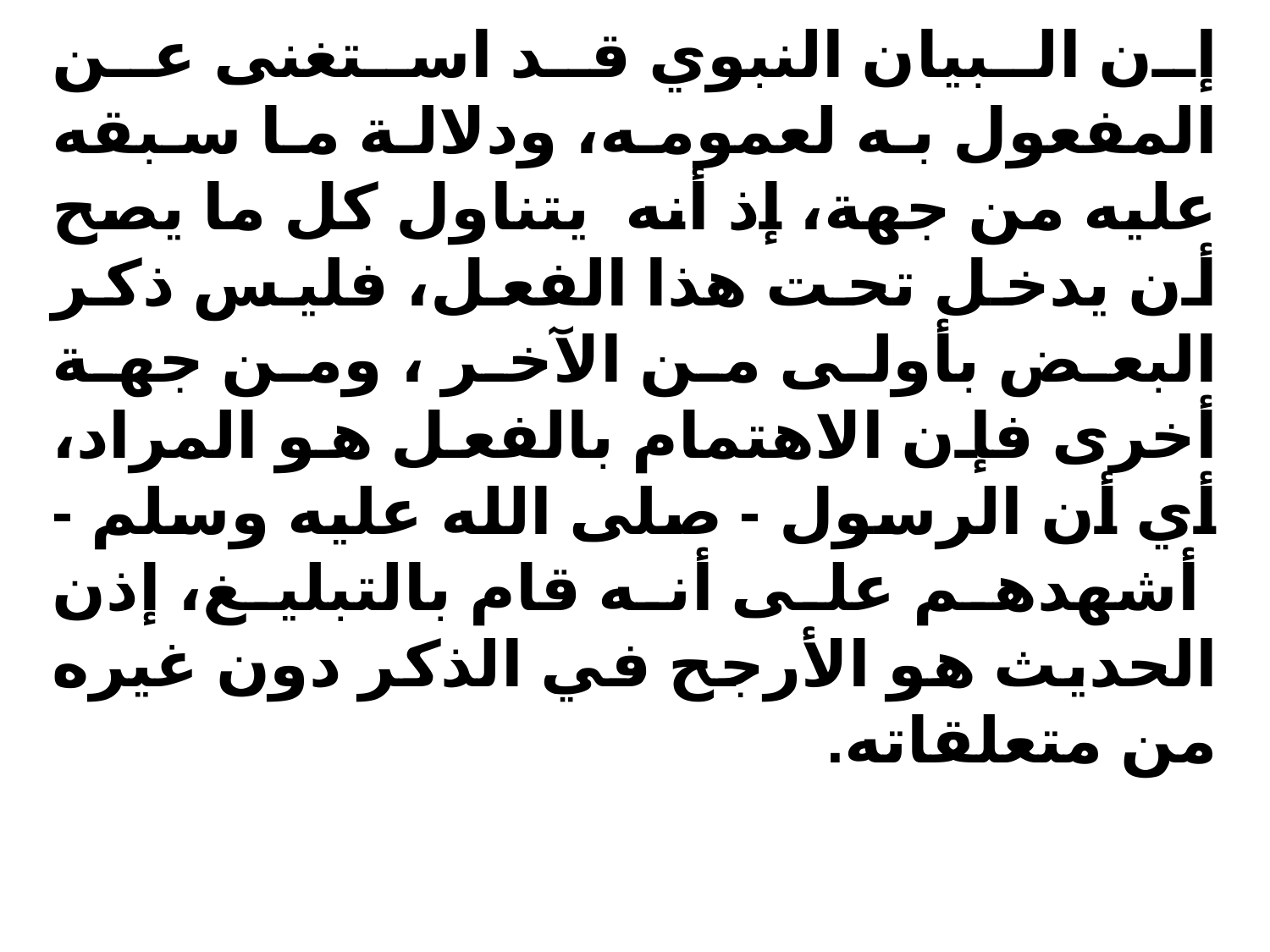

إن البيان النبوي قد استغنى عن المفعول به لعمومه، ودلالة ما سبقه عليه من جهة، إذ أنه  يتناول كل ما يصح أن يدخل تحت هذا الفعل، فليس ذكر البعض بأولى من الآخر ، ومن جهة أخرى فإن الاهتمام بالفعل هو المراد، أي أن الرسول - صلى الله عليه وسلم -  أشهدهم على أنه قام بالتبليغ، إذن الحديث هو الأرجح في الذكر دون غيره من متعلقاته.